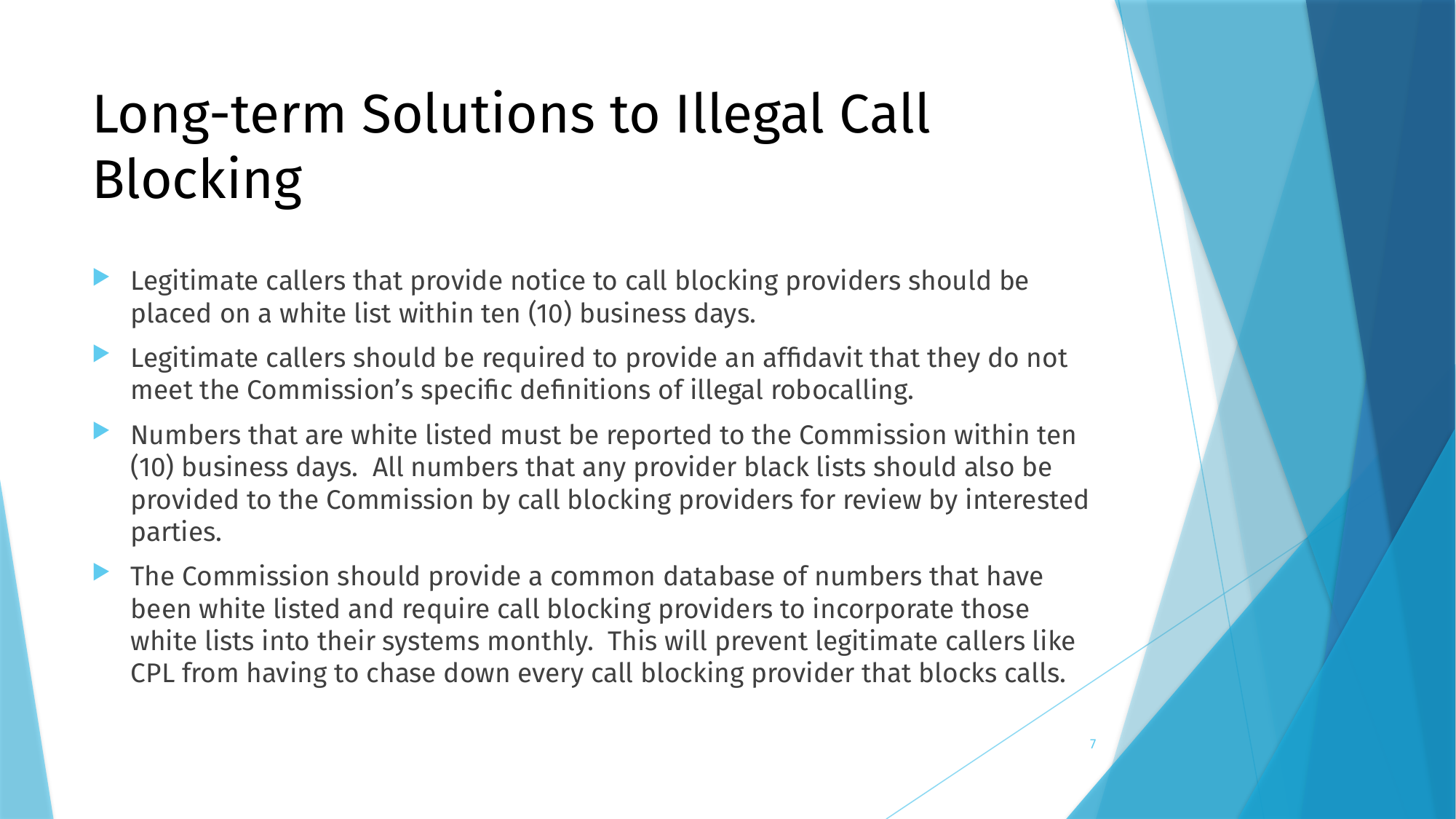

# Long-term Solutions to Illegal Call Blocking
Legitimate callers that provide notice to call blocking providers should be placed on a white list within ten (10) business days.
Legitimate callers should be required to provide an affidavit that they do not meet the Commission’s specific definitions of illegal robocalling.
Numbers that are white listed must be reported to the Commission within ten (10) business days.  All numbers that any provider black lists should also be provided to the Commission by call blocking providers for review by interested parties.
The Commission should provide a common database of numbers that have been white listed and require call blocking providers to incorporate those white lists into their systems monthly.  This will prevent legitimate callers like CPL from having to chase down every call blocking provider that blocks calls.
7